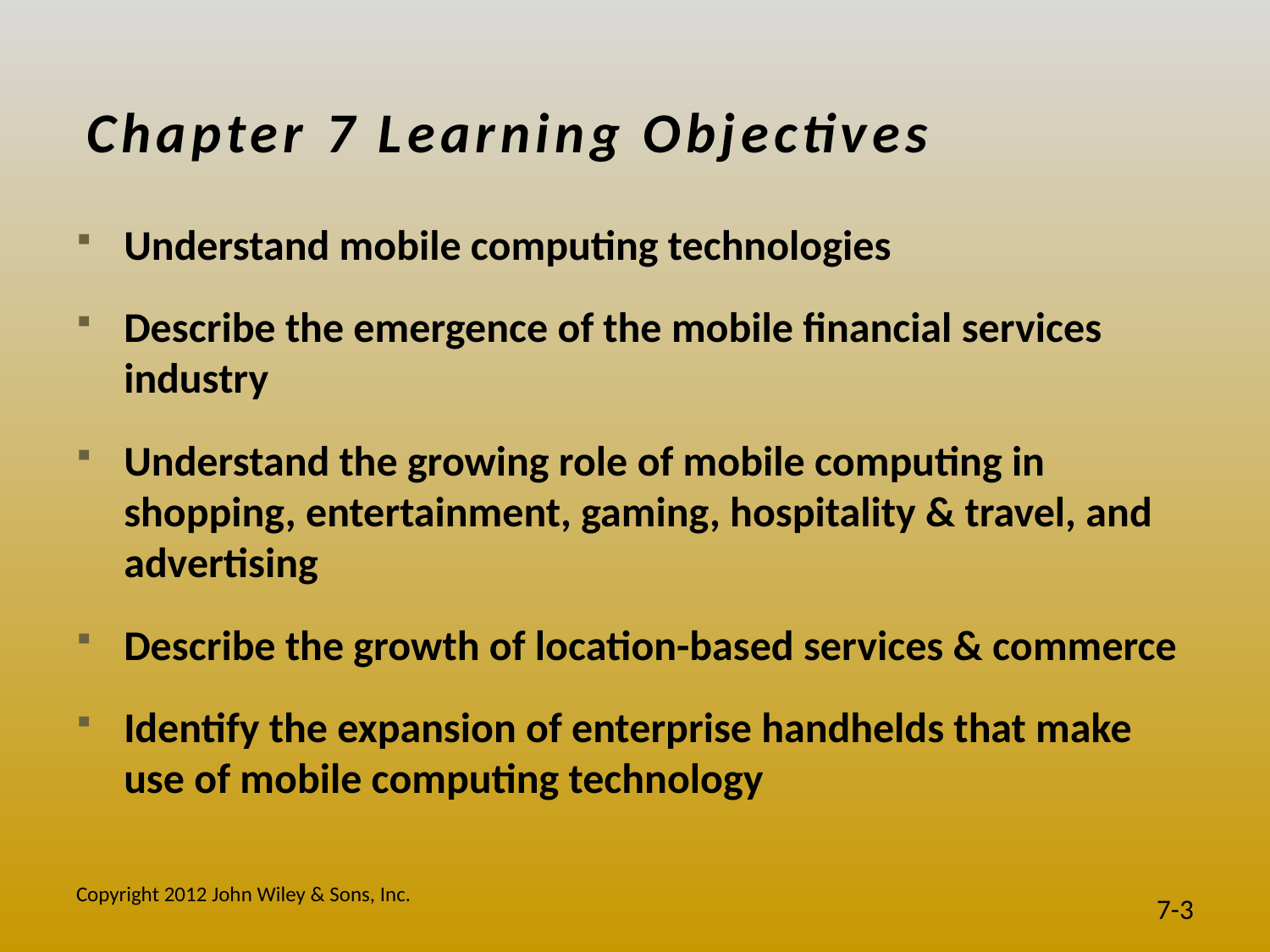

# Chapter 7 Learning Objectives
Understand mobile computing technologies
Describe the emergence of the mobile financial services industry
Understand the growing role of mobile computing in shopping, entertainment, gaming, hospitality & travel, and advertising
Describe the growth of location-based services & commerce
Identify the expansion of enterprise handhelds that make use of mobile computing technology
Copyright 2012 John Wiley & Sons, Inc.
7-3